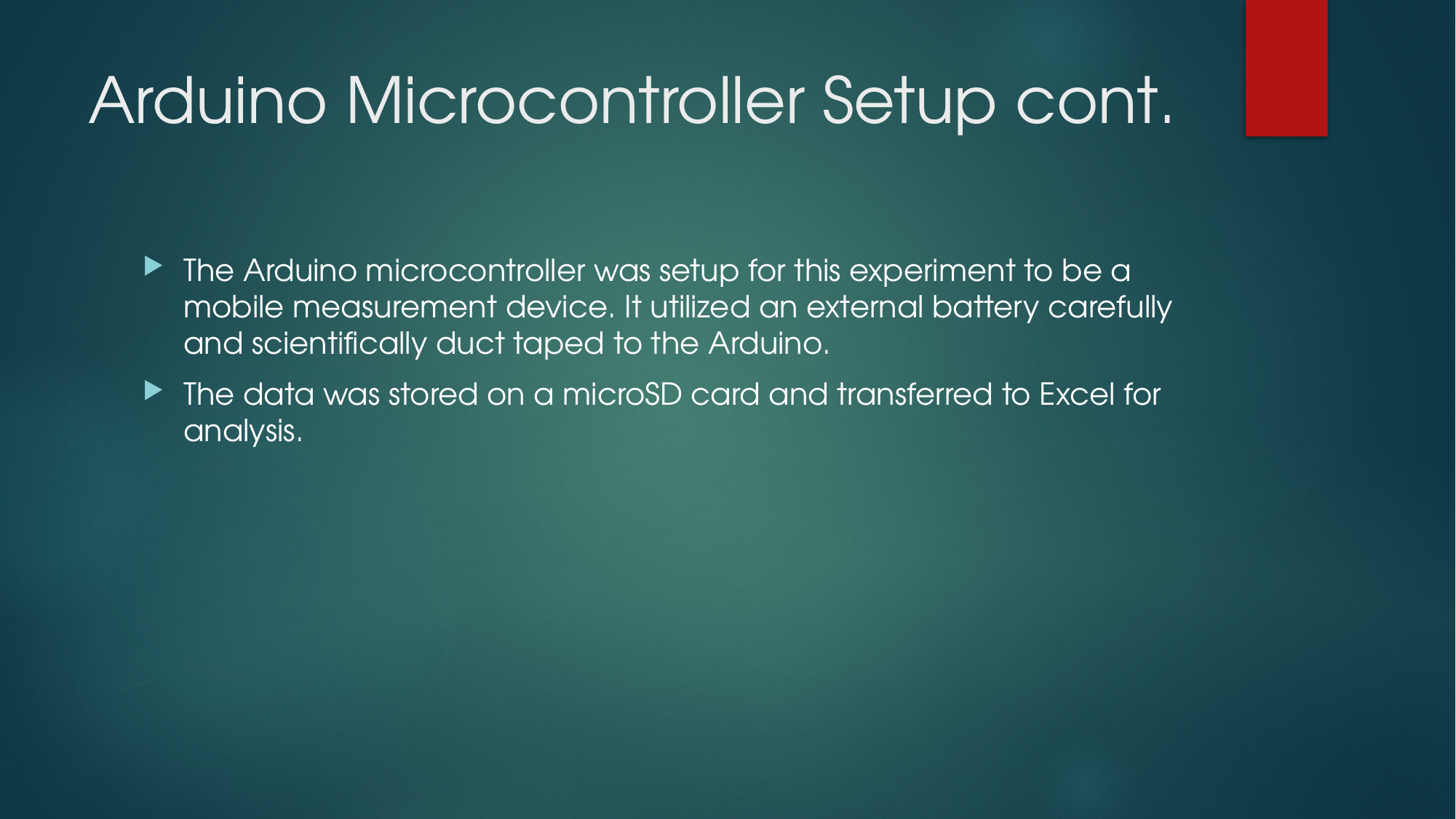

# Arduino Microcontroller Setup cont.
The Arduino microcontroller was setup for this experiment to be a mobile measurement device. It utilized an external battery carefully and scientifically duct taped to the Arduino.
The data was stored on a microSD card and transferred to Excel for analysis.